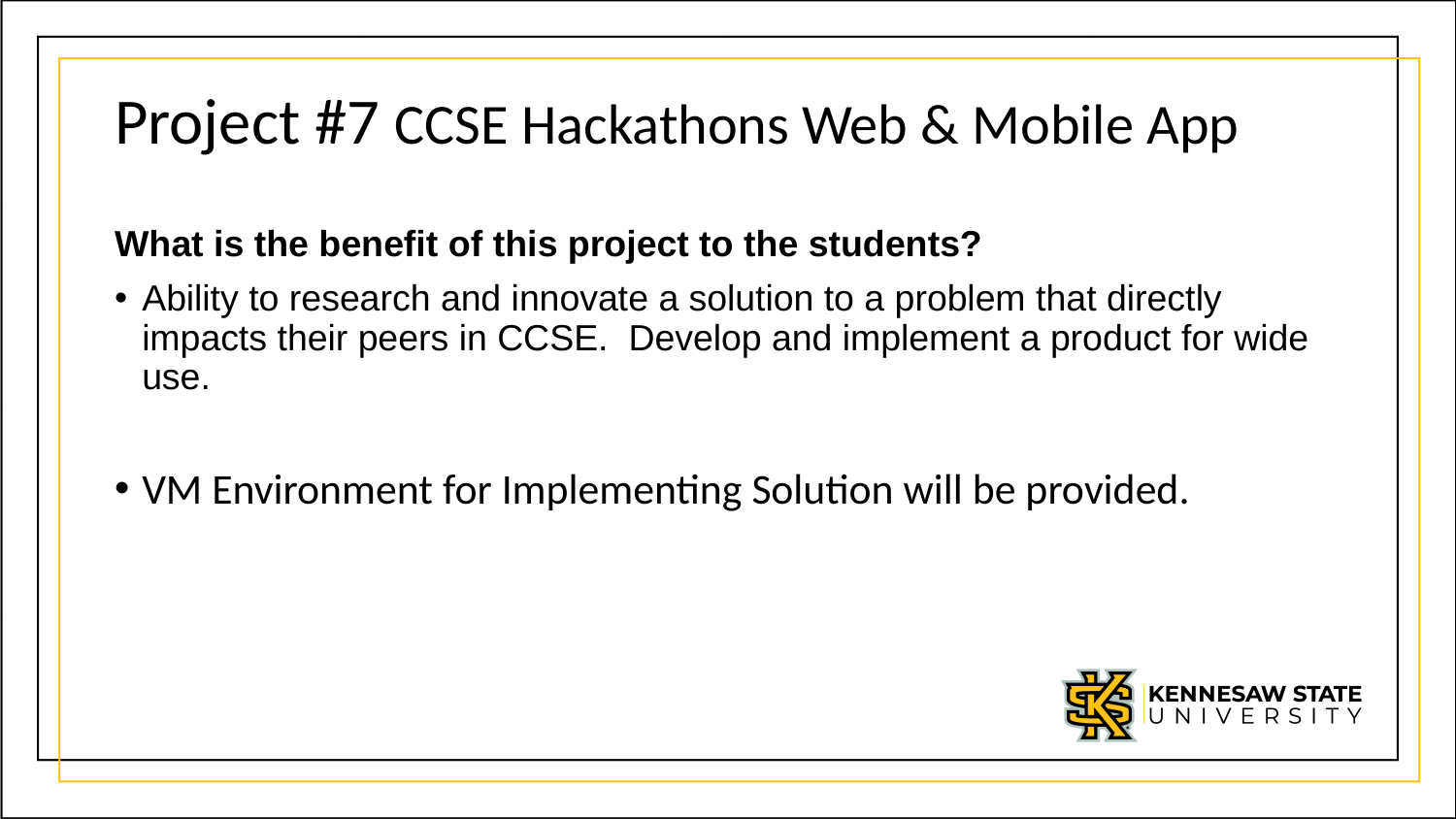

# Project #7 CCSE Hackathons Web & Mobile App
What is the benefit of this project to the students?
Ability to research and innovate a solution to a problem that directly impacts their peers in CCSE.  Develop and implement a product for wide use.

VM Environment for Implementing Solution will be provided.